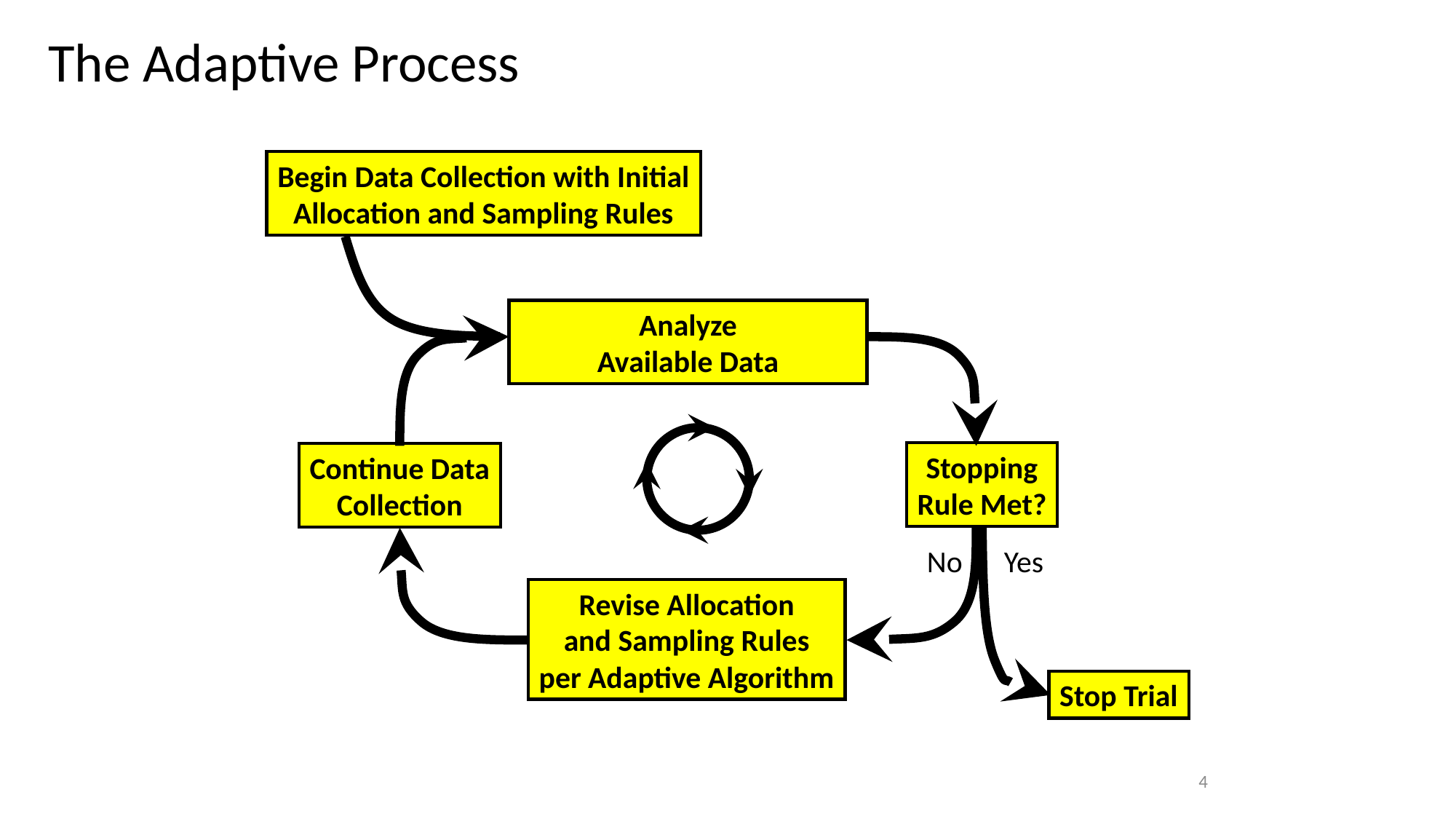

# The Adaptive Process
Begin Data Collection with Initial
Allocation and Sampling Rules

Analyze
Available Data

Stopping
Rule Met?
Continue Data
Collection

No      Yes
Revise Allocation
and Sampling Rules
per Adaptive Algorithm
Stop Trial
4